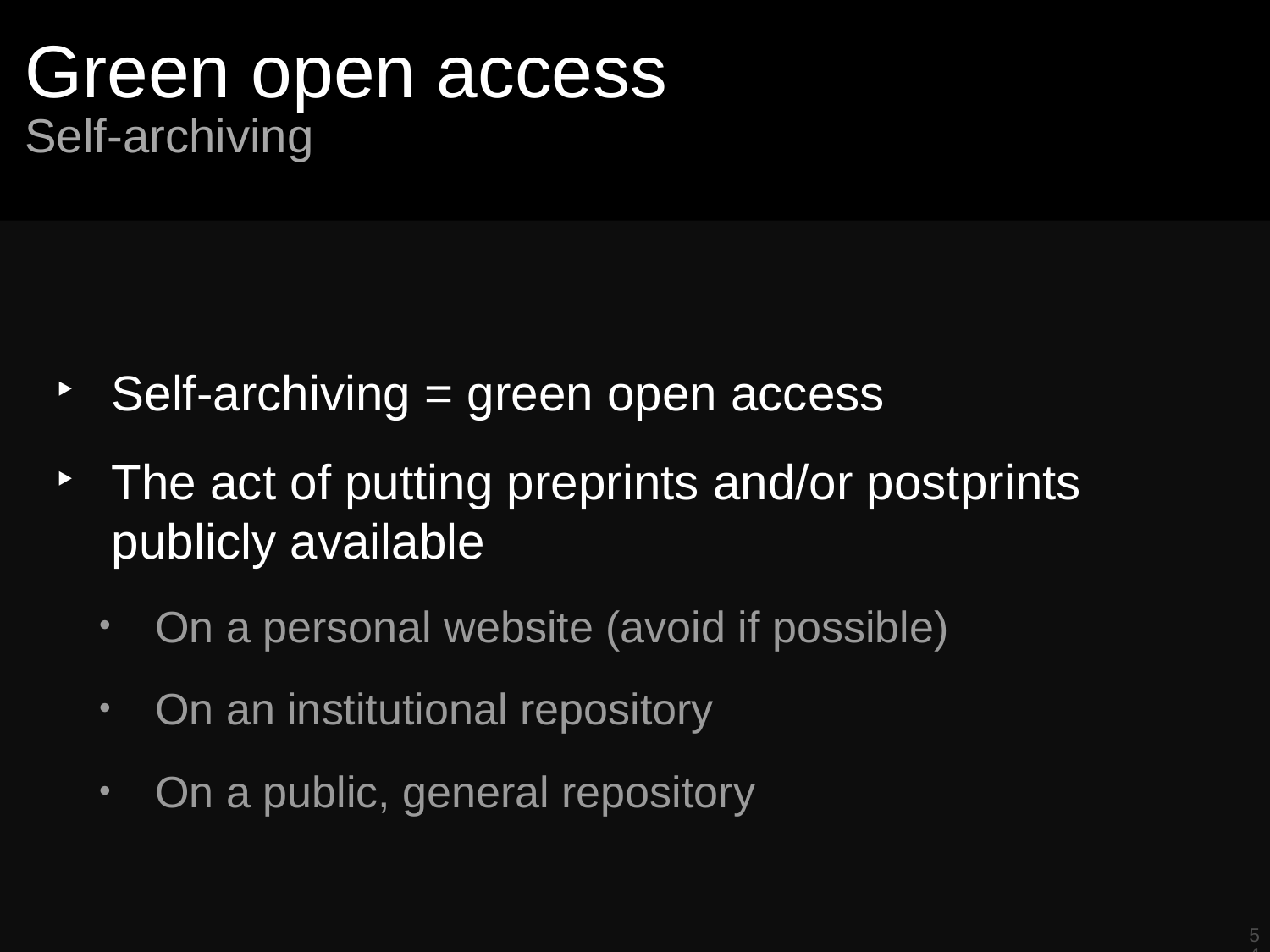

# Green open access
Self-archiving
Self-archiving = green open access
The act of putting preprints and/or postprints publicly available
On a personal website (avoid if possible)
On an institutional repository
On a public, general repository
54